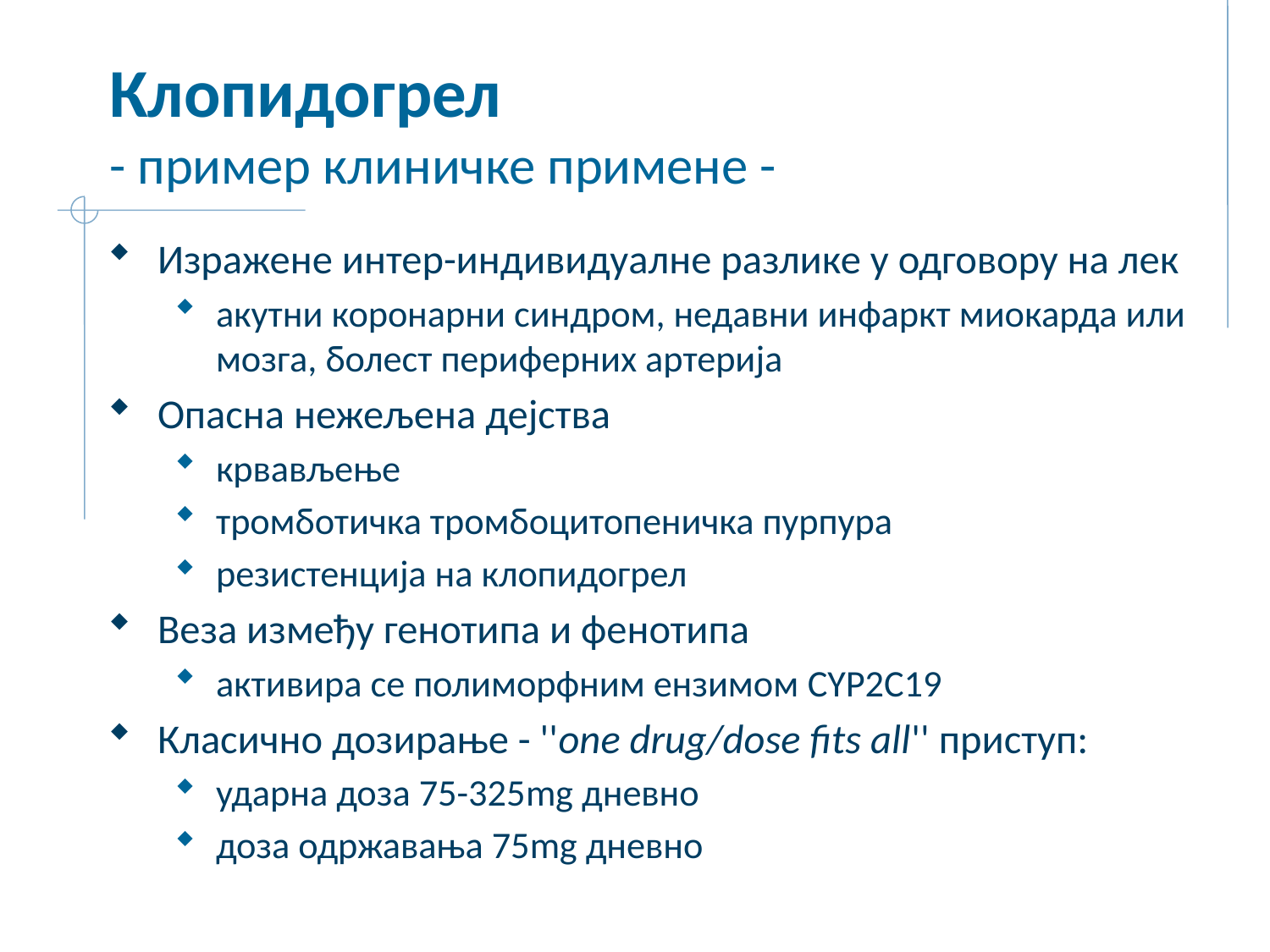

# Клопидогрел - пример клиничке примене -
Изражене интер-индивидуалне разлике у одговору на лек
акутни коронарни синдром, недавни инфаркт миокарда или мозга, болест периферних артерија
Опасна нежељена дејства
крвављење
тромботичка тромбоцитопеничка пурпура
резистенција на клопидогрел
Веза између генотипа и фенотипа
активира се полиморфним ензимом CYP2C19
Класично дозирање - ''one drug/dose fits all'' приступ:
ударна доза 75-325mg дневно
доза одржавања 75mg дневно